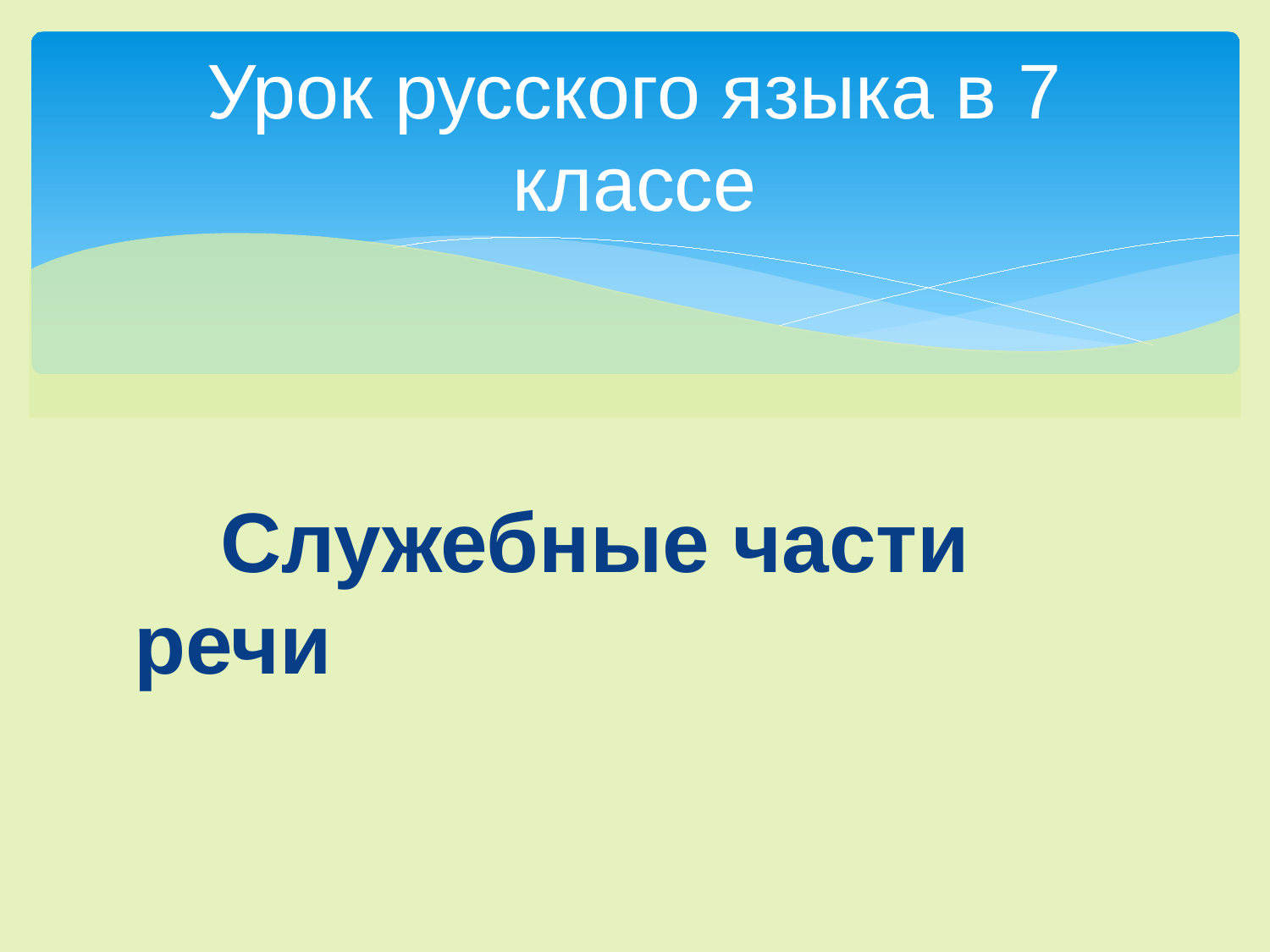

# Урок русского языка в 7 классе

    Служебные части речи